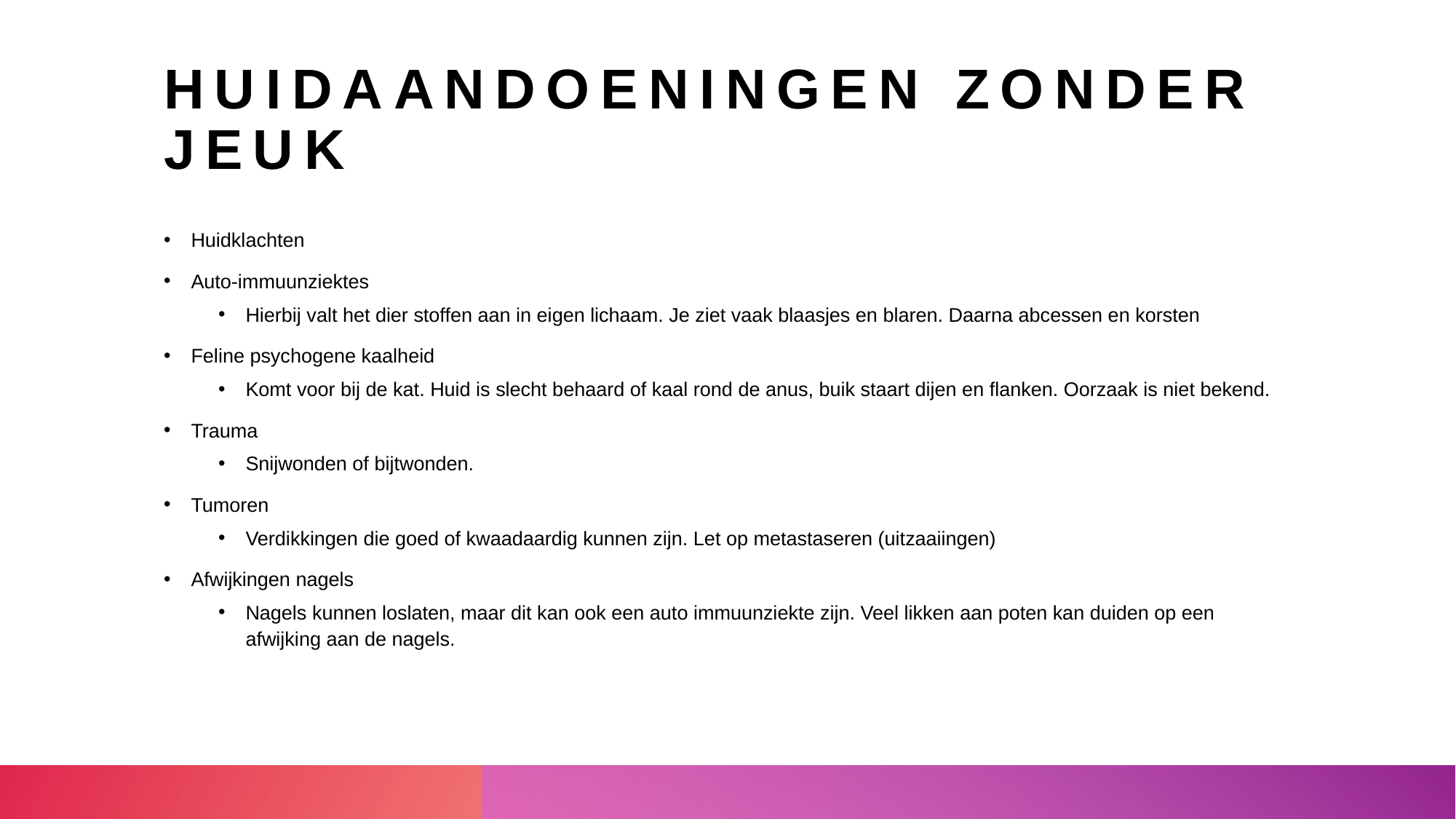

# Huidaandoeningen zonder jeuk
Huidklachten
Auto-immuunziektes
Hierbij valt het dier stoffen aan in eigen lichaam. Je ziet vaak blaasjes en blaren. Daarna abcessen en korsten
Feline psychogene kaalheid
Komt voor bij de kat. Huid is slecht behaard of kaal rond de anus, buik staart dijen en flanken. Oorzaak is niet bekend.
Trauma
Snijwonden of bijtwonden.
Tumoren
Verdikkingen die goed of kwaadaardig kunnen zijn. Let op metastaseren (uitzaaiingen)
Afwijkingen nagels
Nagels kunnen loslaten, maar dit kan ook een auto immuunziekte zijn. Veel likken aan poten kan duiden op een afwijking aan de nagels.